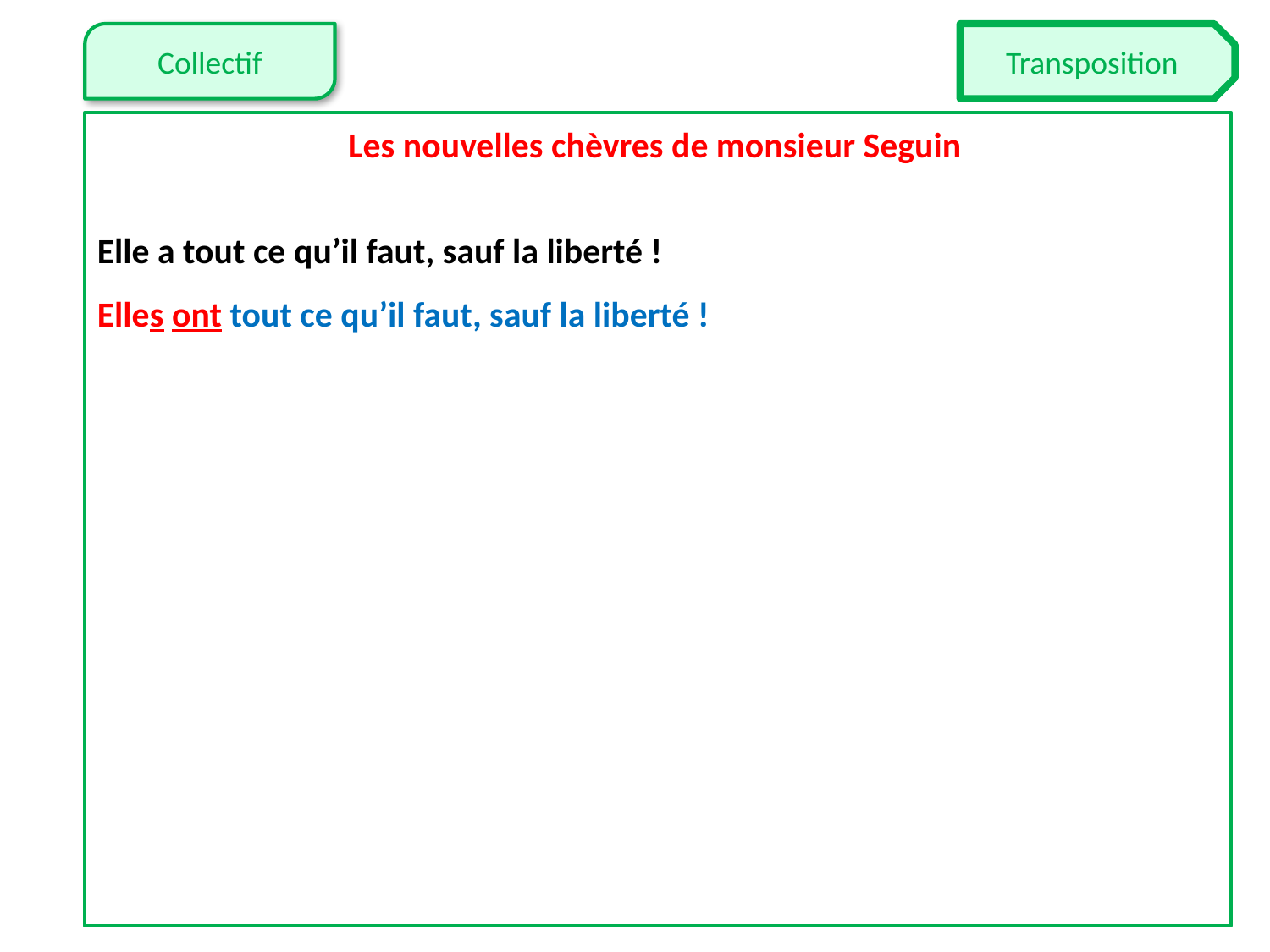

Les nouvelles chèvres de monsieur Seguin

Elle a tout ce qu’il faut, sauf la liberté !
Elles ont tout ce qu’il faut, sauf la liberté !